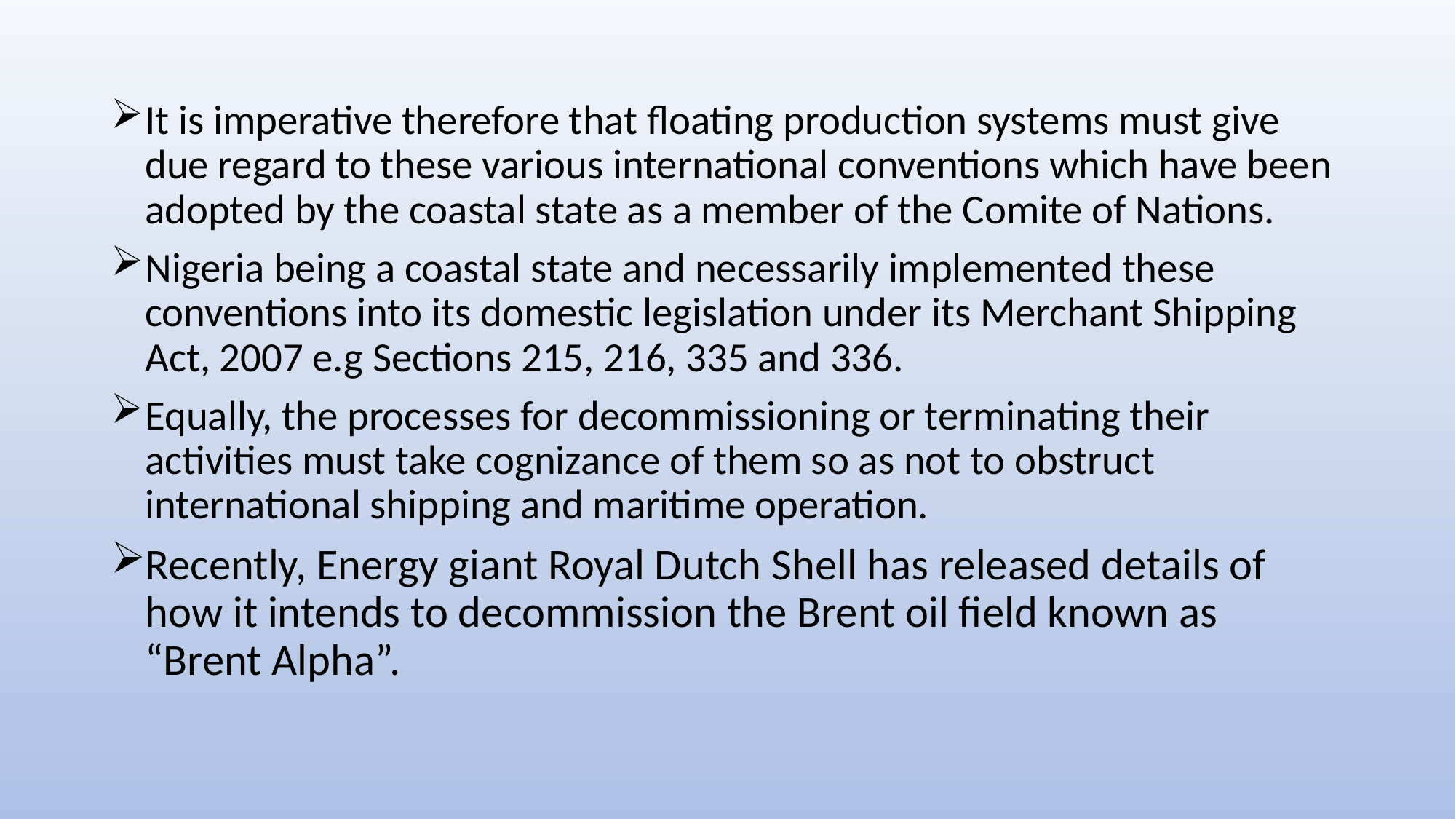

It is imperative therefore that floating production systems must give due regard to these various international conventions which have been adopted by the coastal state as a member of the Comite of Nations.
Nigeria being a coastal state and necessarily implemented these conventions into its domestic legislation under its Merchant Shipping Act, 2007 e.g Sections 215, 216, 335 and 336.
Equally, the processes for decommissioning or terminating their activities must take cognizance of them so as not to obstruct international shipping and maritime operation.
Recently, Energy giant Royal Dutch Shell has released details of how it intends to decommission the Brent oil field known as “Brent Alpha”.